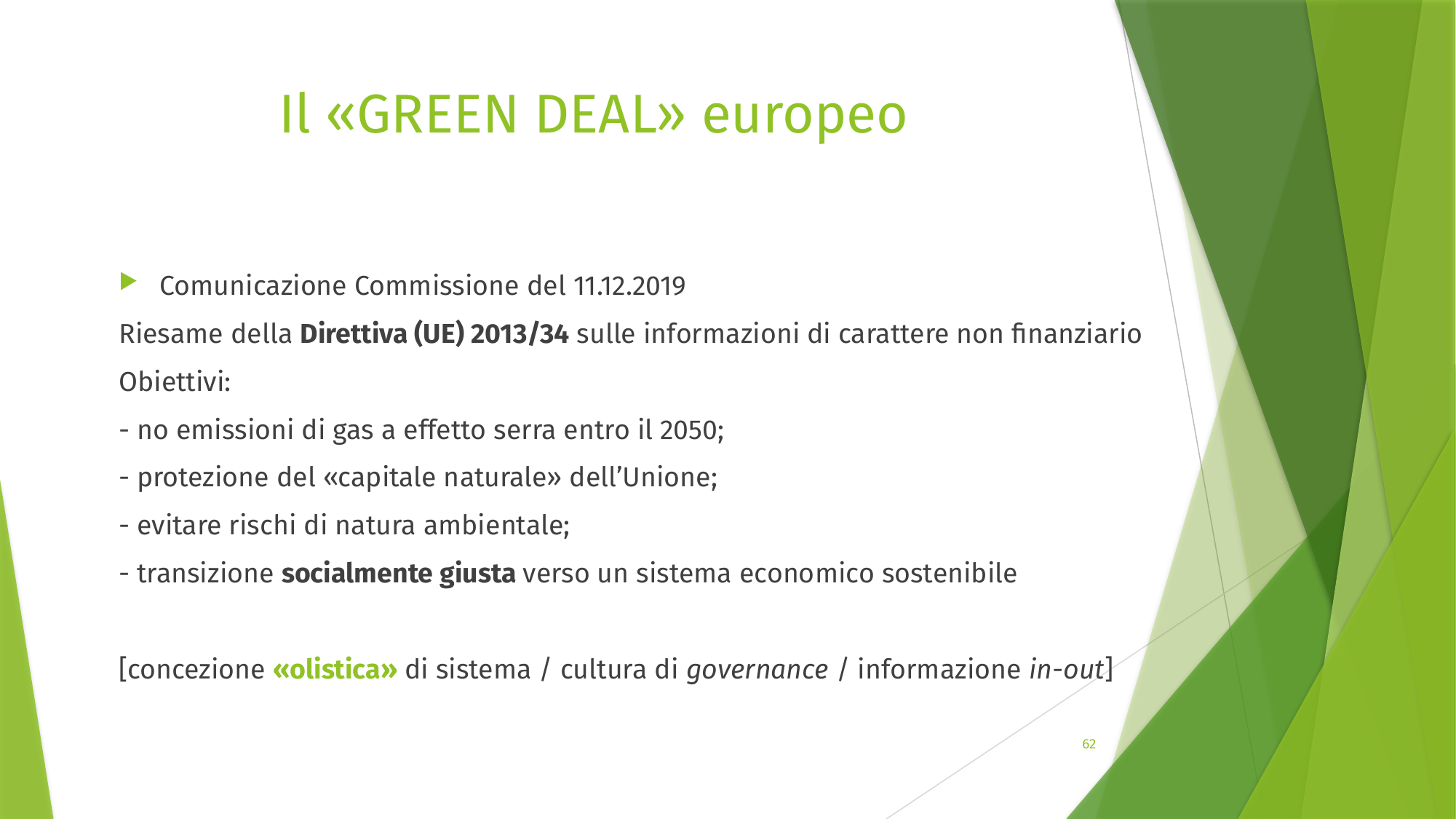

# Il «GREEN DEAL» europeo
Comunicazione Commissione del 11.12.2019
Riesame della Direttiva (UE) 2013/34 sulle informazioni di carattere non finanziario
Obiettivi:
- no emissioni di gas a effetto serra entro il 2050;
- protezione del «capitale naturale» dell’Unione;
- evitare rischi di natura ambientale;
- transizione socialmente giusta verso un sistema economico sostenibile

[concezione «olistica» di sistema / cultura di governance / informazione in-out]
62